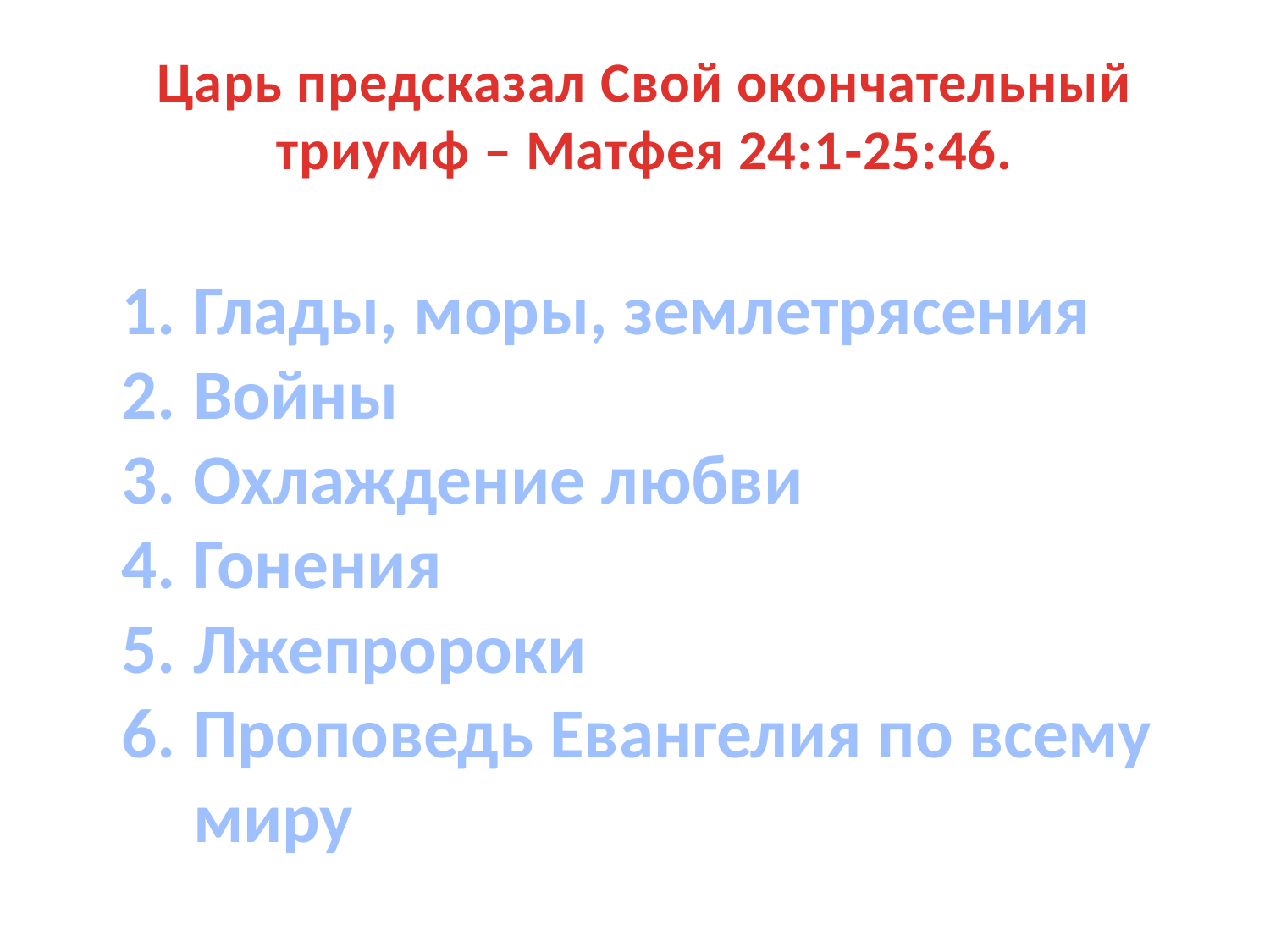

Царь предсказал Свой окончательный триумф – Матфея 24:1‑25:46.
Глады, моры, землетрясения
Войны
Охлаждение любви
Гонения
Лжепророки
Проповедь Евангелия по всему миру